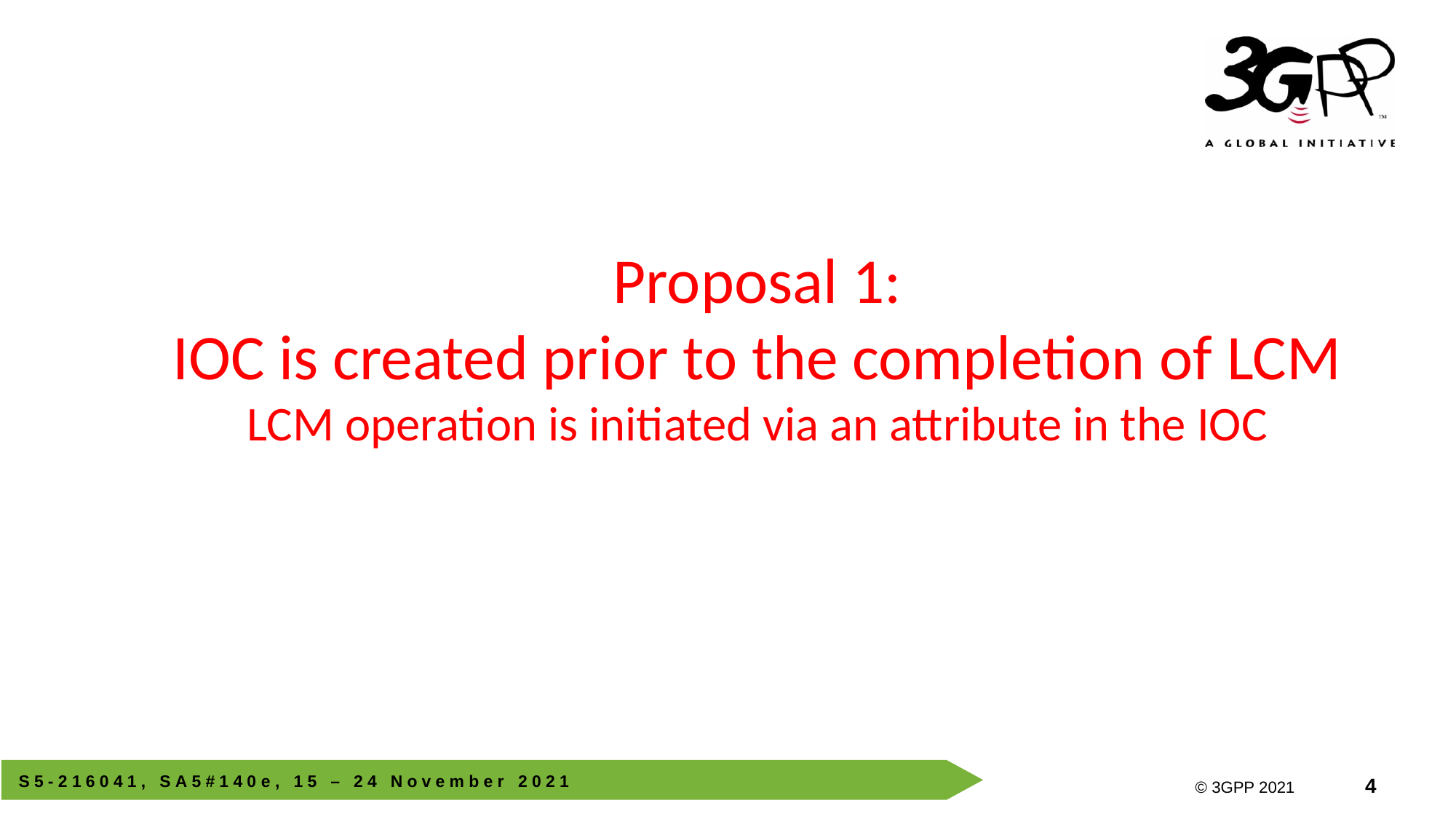

# Proposal 1: IOC is created prior to the completion of LCM LCM operation is initiated via an attribute in the IOC